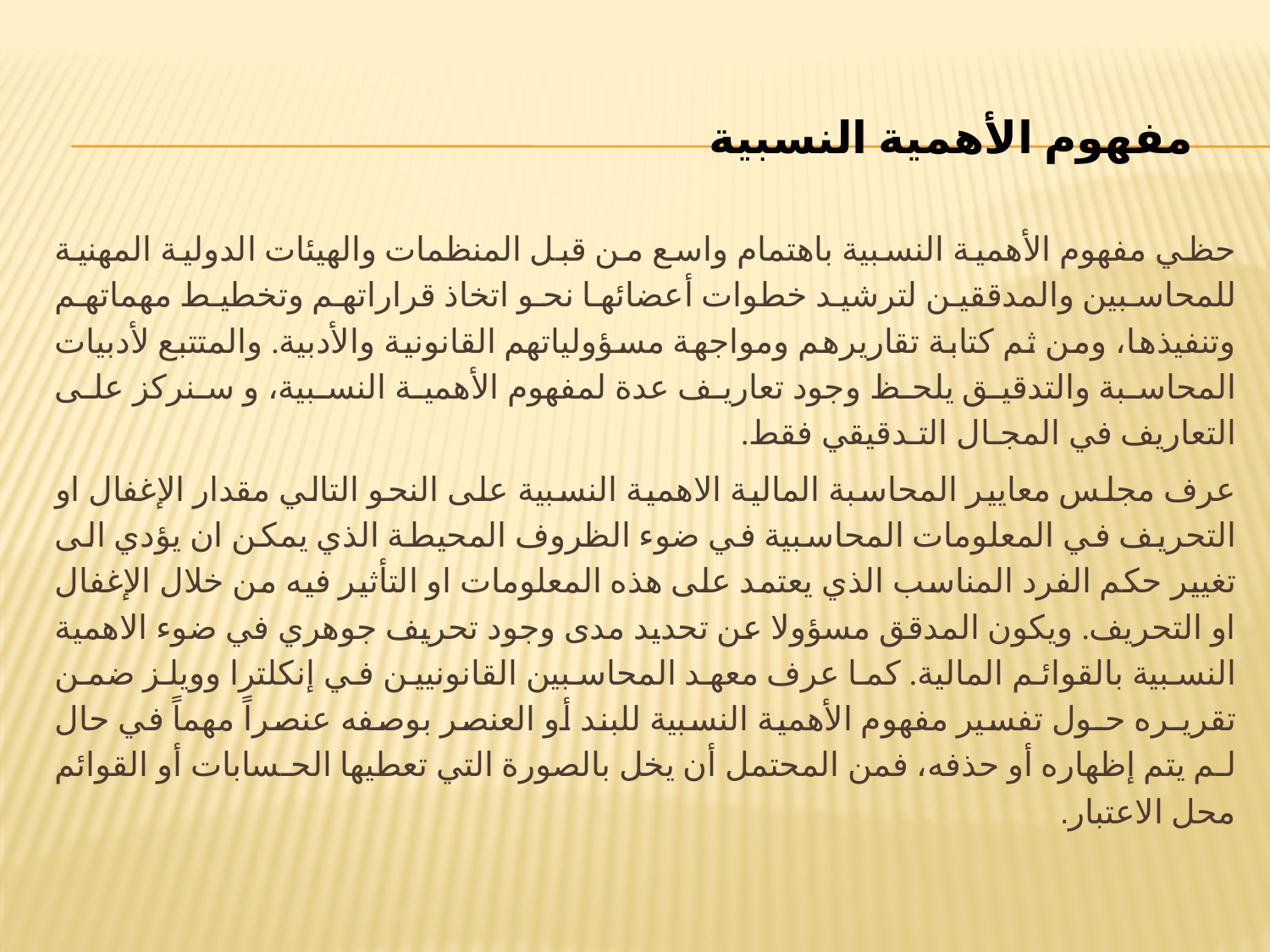

# مفهوم الأهمية النسبية
حظي مفهوم الأهمية النسبية باهتمام واسع من قبل المنظمات والهيئات الدولية المهنية للمحاسبين والمدققين لترشيد خطوات أعضائها نحو اتخاذ قراراتهم وتخطيط مهماتهم وتنفيذها، ومن ثم كتابة تقاريرهم ومواجهة مسؤولياتهم القانونية والأدبية. والمتتبع لأدبيات المحاسبة والتدقيق يلحظ وجود تعاريف عدة لمفهوم الأهمية النسبية، و سنركز على التعاريف في المجـال التـدقيقي فقط.
عرف مجلس معايير المحاسبة المالية الاهمية النسبية على النحو التالي مقدار الإغفال او التحريف في المعلومات المحاسبية في ضوء الظروف المحيطة الذي يمكن ان يؤدي الى تغيير حكم الفرد المناسب الذي يعتمد على هذه المعلومات او التأثير فيه من خلال الإغفال او التحريف. ويكون المدقق مسؤولا عن تحديد مدى وجود تحريف جوهري في ضوء الاهمية النسبية بالقوائم المالية. كما عرف معهد المحاسبين القانونيين في إنكلترا وويلز ضمن تقريـره حـول تفسير مفهوم الأهمية النسبية للبند أو العنصر بوصفه عنصراً مهماً في حال لـم يتم إظهاره أو حذفه، فمن المحتمل أن يخل بالصورة التي تعطيها الحـسابات أو القوائم محل الاعتبار.